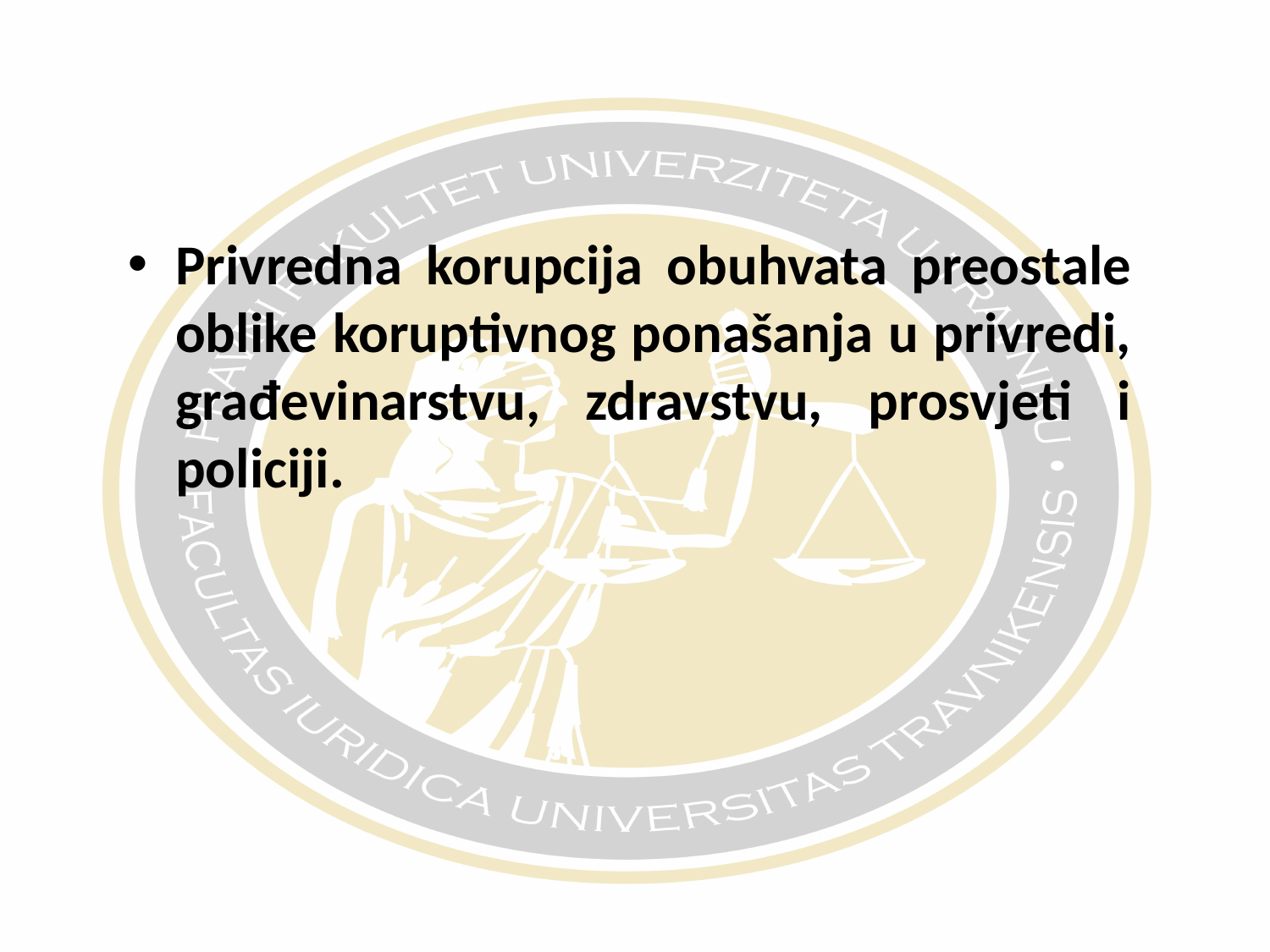

#
Privredna korupcija obuhvata preostale oblike koruptivnog ponašanja u privredi, građevinarstvu, zdravstvu, prosvjeti i policiji.